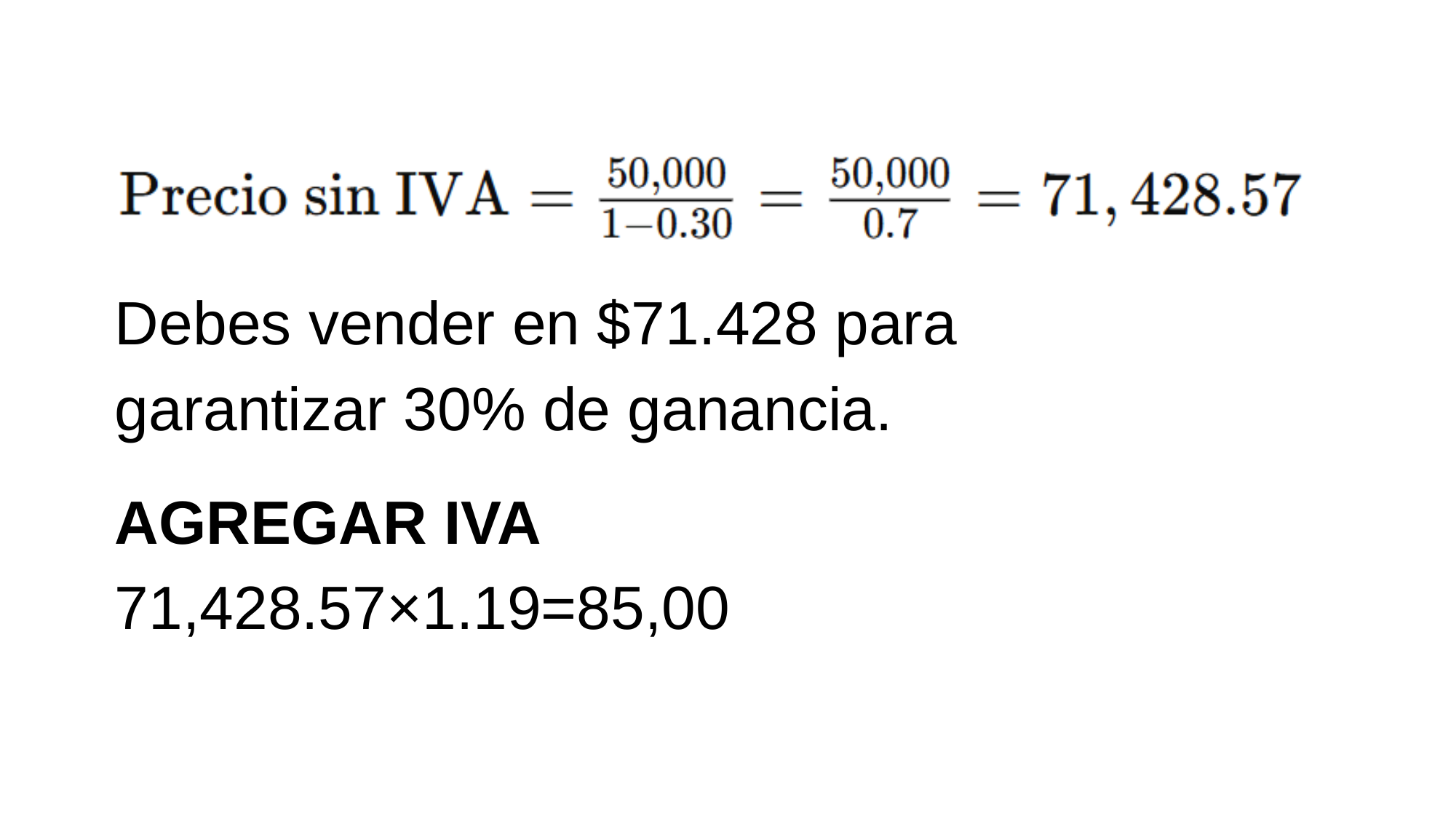

Debes vender en $71.428 para garantizar 30% de ganancia.
AGREGAR IVA
71,428.57×1.19=85,00